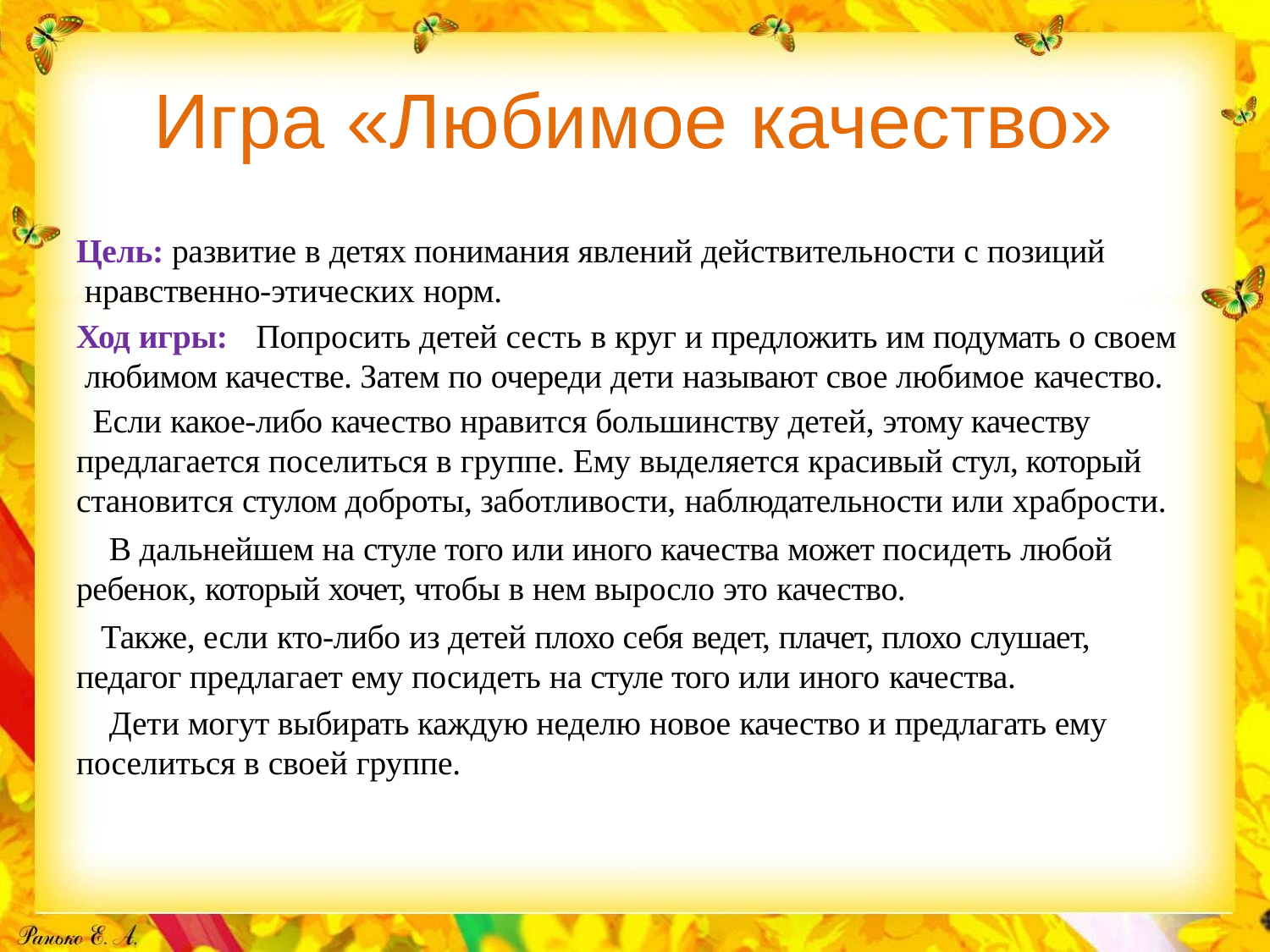

# Игра «Любимое качество»
Цель: развитие в детях понимания явлений действительности с позиций  нравственно-этических норм.
Ход игры:	Попросить детей сесть в круг и предложить им подумать о своем  любимом качестве. Затем по очереди дети называют свое любимое качество.
Если какое-либо качество нравится большинству детей, этому качеству  предлагается поселиться в группе. Ему выделяется красивый стул, который  становится стулом доброты, заботливости, наблюдательности или храбрости.
В дальнейшем на стуле того или иного качества может посидеть любой  ребенок, который хочет, чтобы в нем выросло это качество.
Также, если кто-либо из детей плохо себя ведет, плачет, плохо слушает,  педагог предлагает ему посидеть на стуле того или иного качества.
Дети могут выбирать каждую неделю новое качество и предлагать ему  поселиться в своей группе.